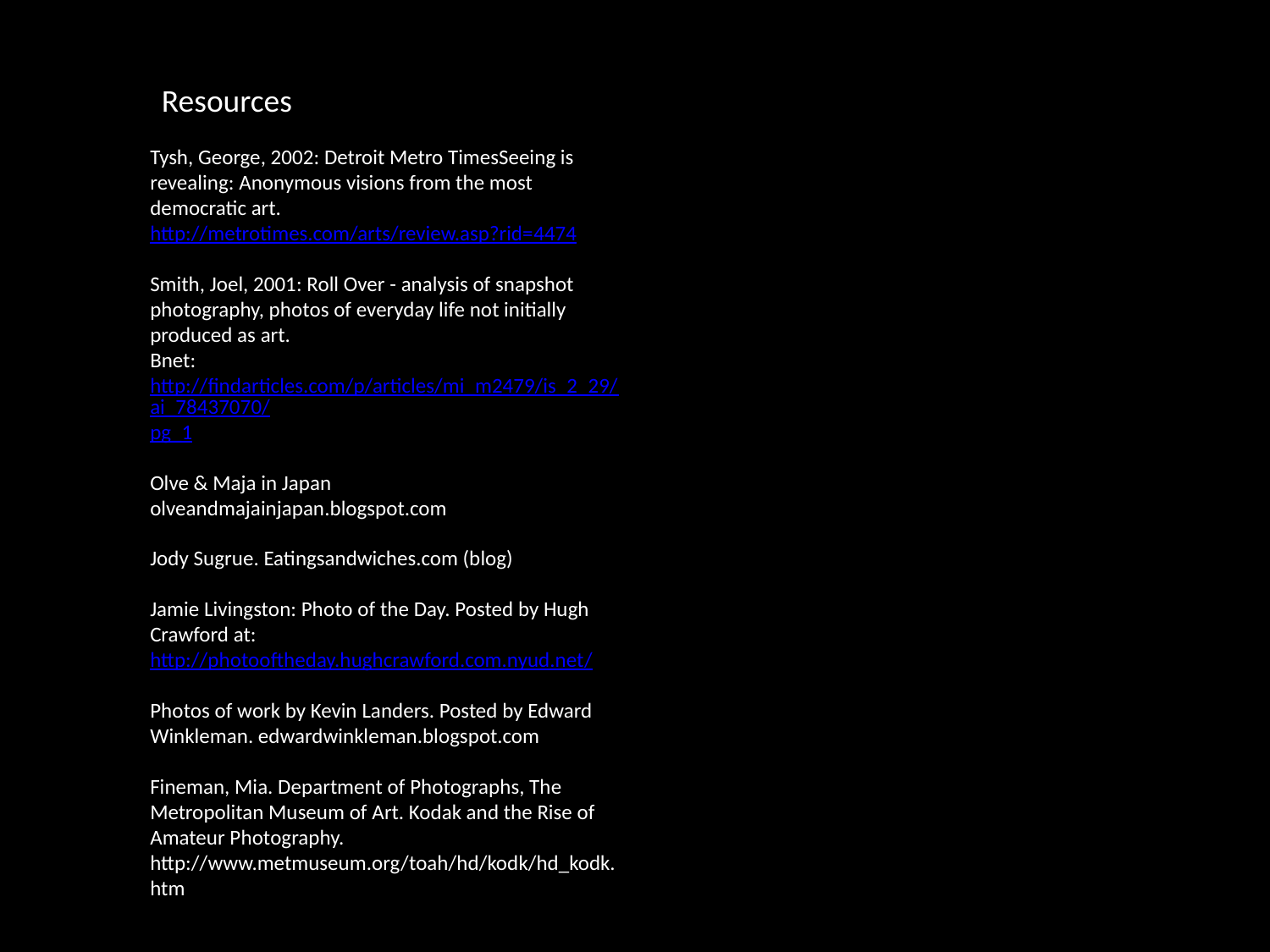

Resources
Tysh, George, 2002: Detroit Metro TimesSeeing is revealing: Anonymous visions from the most democratic art.
http://metrotimes.com/arts/review.asp?rid=4474

Smith, Joel, 2001: Roll Over - analysis of snapshot photography, photos of everyday life not initially produced as art.
Bnet: http://findarticles.com/p/articles/mi_m2479/is_2_29/ai_78437070/pg_1

Olve & Maja in Japan
olveandmajainjapan.blogspot.com

Jody Sugrue. Eatingsandwiches.com (blog)

Jamie Livingston: Photo of the Day. Posted by Hugh Crawford at:
http://photooftheday.hughcrawford.com.nyud.net/

Photos of work by Kevin Landers. Posted by Edward Winkleman. edwardwinkleman.blogspot.com

Fineman, Mia. Department of Photographs, The Metropolitan Museum of Art. Kodak and the Rise of Amateur Photography. http://www.metmuseum.org/toah/hd/kodk/hd_kodk.htm